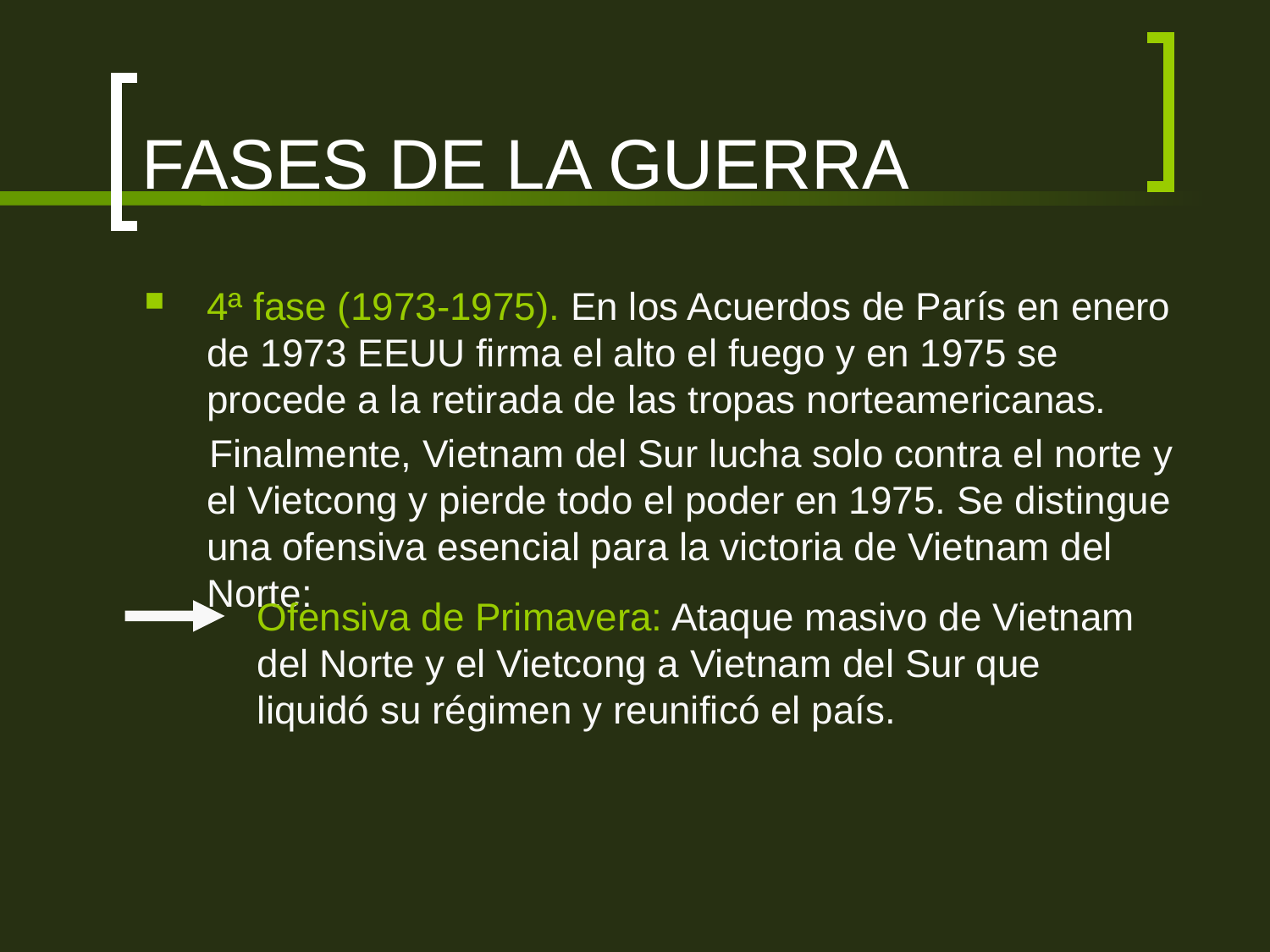

# FASES DE LA GUERRA
4ª fase (1973-1975). En los Acuerdos de París en enero de 1973 EEUU firma el alto el fuego y en 1975 se procede a la retirada de las tropas norteamericanas.
      Finalmente, Vietnam del Sur lucha solo contra el norte y el Vietcong y pierde todo el poder en 1975. Se distingue una ofensiva esencial para la victoria de Vietnam del Norte:

Ofensiva de Primavera: Ataque masivo de Vietnam del Norte y el Vietcong a Vietnam del Sur que liquidó su régimen y reunificó el país.